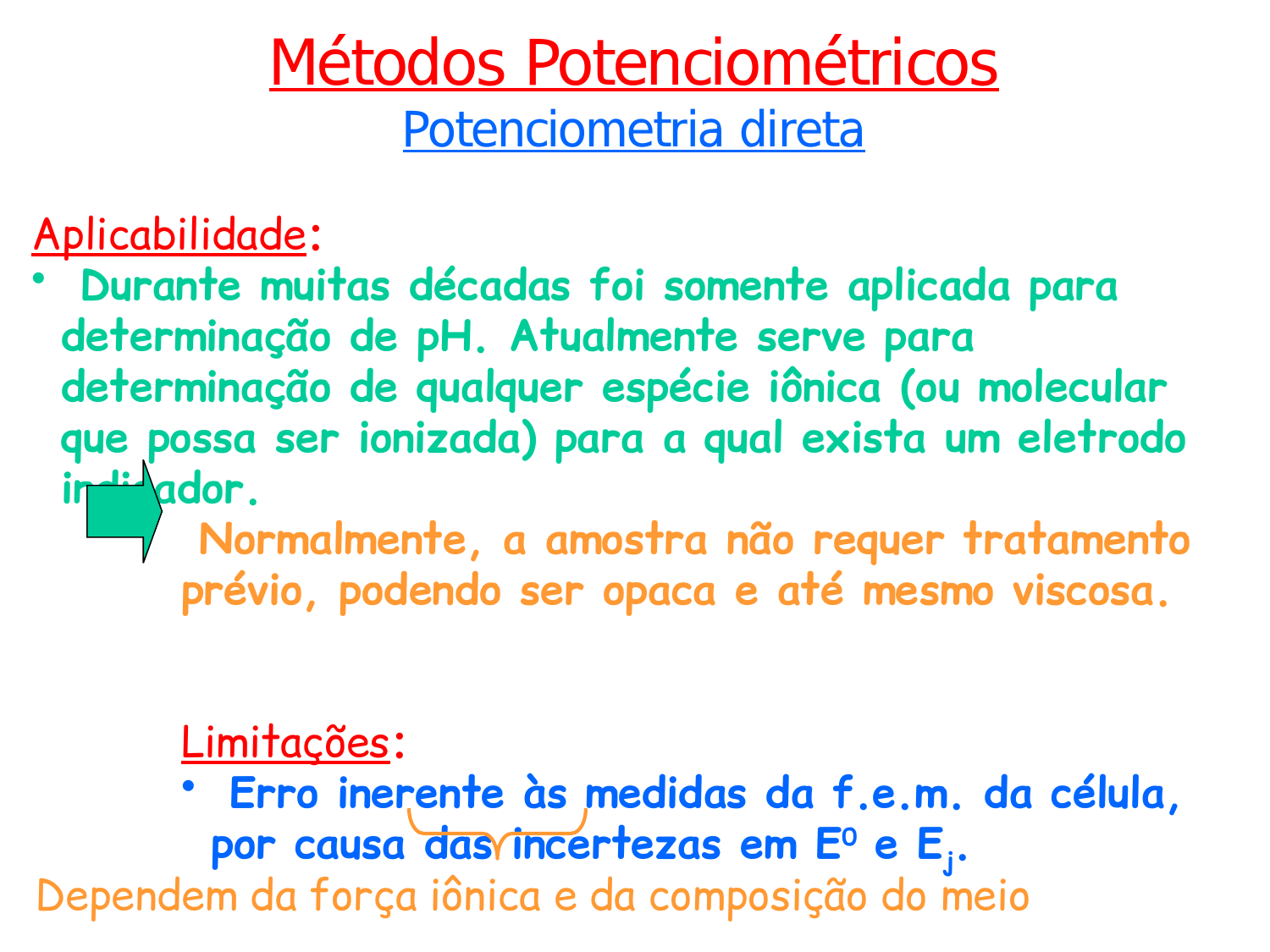

Métodos Potenciométricos
Potenciometria direta
Aplicabilidade:
 Durante muitas décadas foi somente aplicada para determinação de pH. Atualmente serve para determinação de qualquer espécie iônica (ou molecular que possa ser ionizada) para a qual exista um eletrodo indicador.
 Normalmente, a amostra não requer tratamento prévio, podendo ser opaca e até mesmo viscosa.

Limitações:
 Erro inerente às medidas da f.e.m. da célula, por causa das incertezas em E0 e Ej.

Dependem da força iônica e da composição do meio